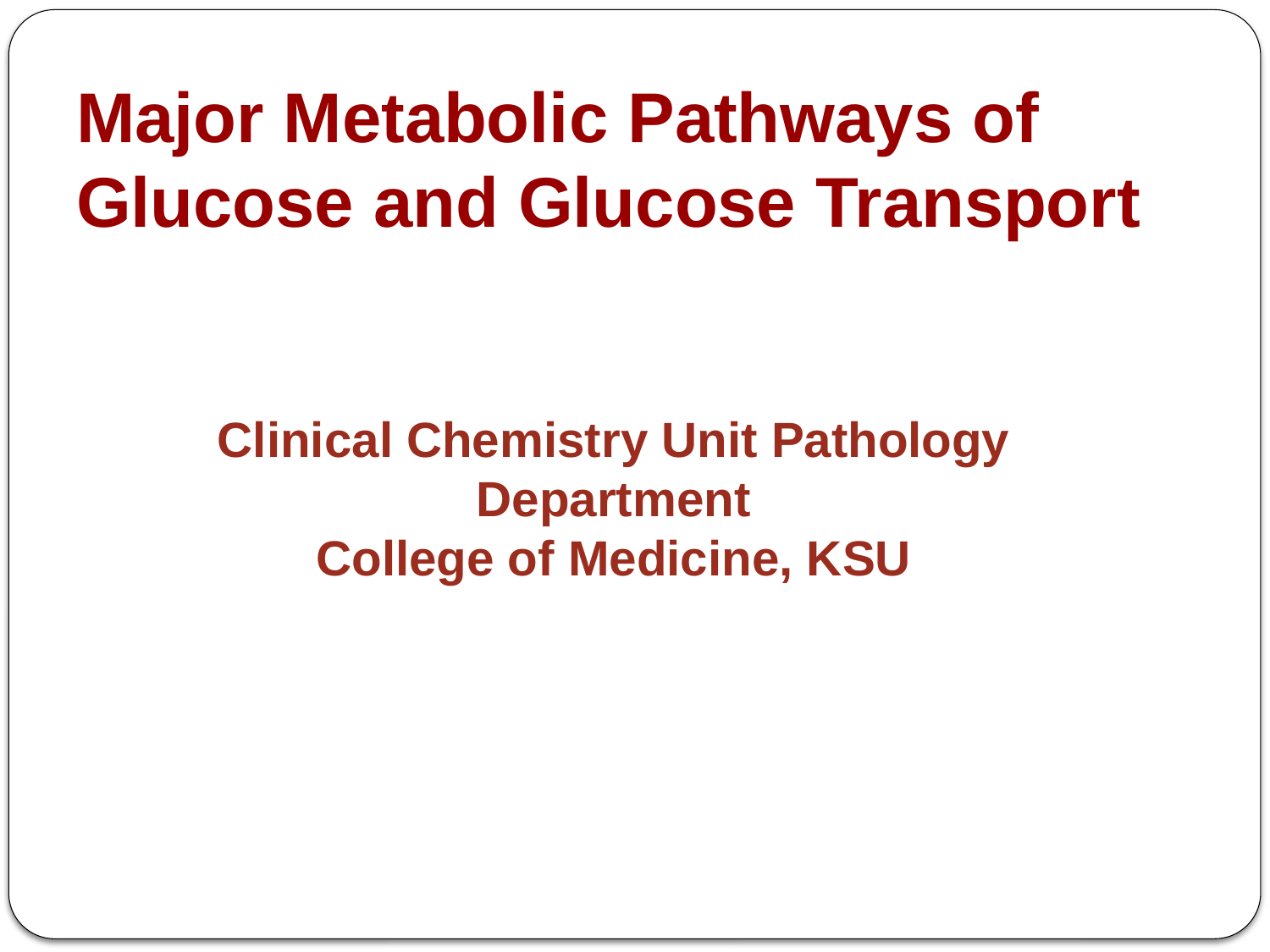

# Major Metabolic Pathways of Glucose and Glucose Transport
Clinical Chemistry Unit Pathology Department
College of Medicine, KSU